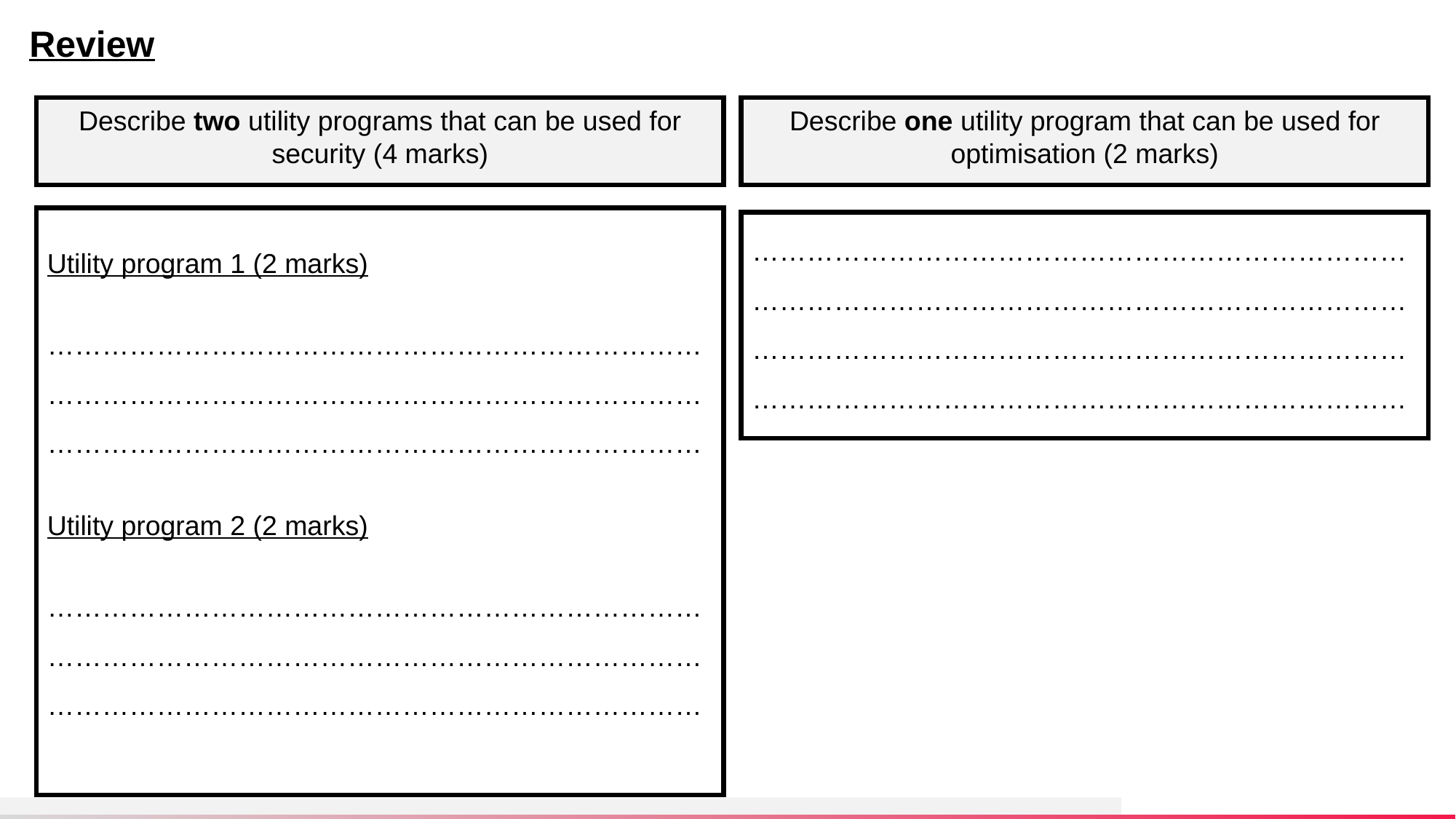

Review
Describe two utility programs that can be used for security (4 marks)

Describe one utility program that can be used for optimisation (2 marks)

Utility program 1 (2 marks)

………………………………………………………………………………………………………………………………………………………………………………………………

Utility program 2 (2 marks)

………………………………………………………………………………………………………………………………………………………………………………………………
………………………………………………………………………………………………………………………………………………………………………………………………………………………………………………………………